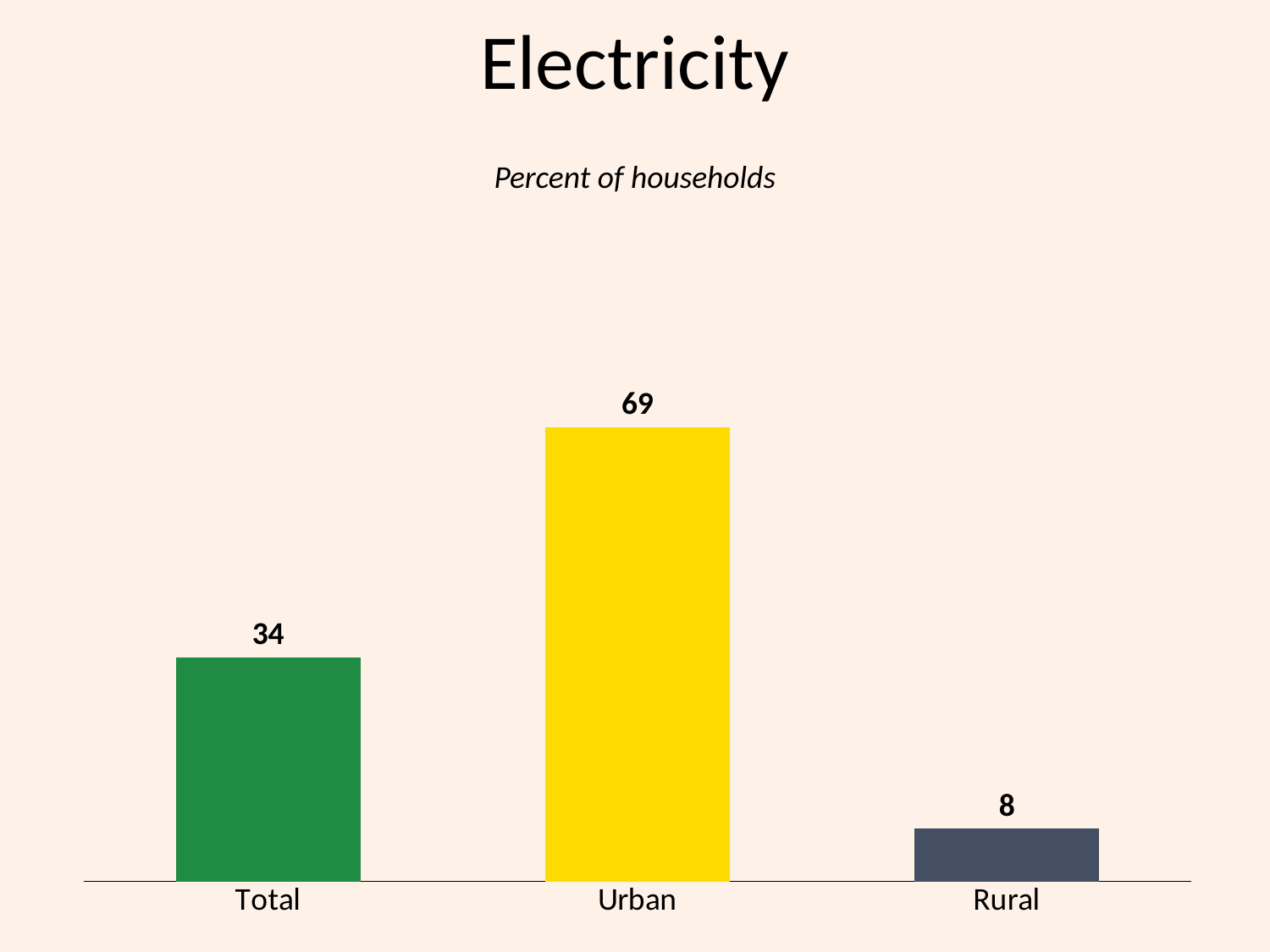

# Electricity
Percent of households

### Chart

| Category | Series 1 |
|---|---|
| Total | 34.0 |
| Urban | 69.0 |
| Rural | 8.0 |